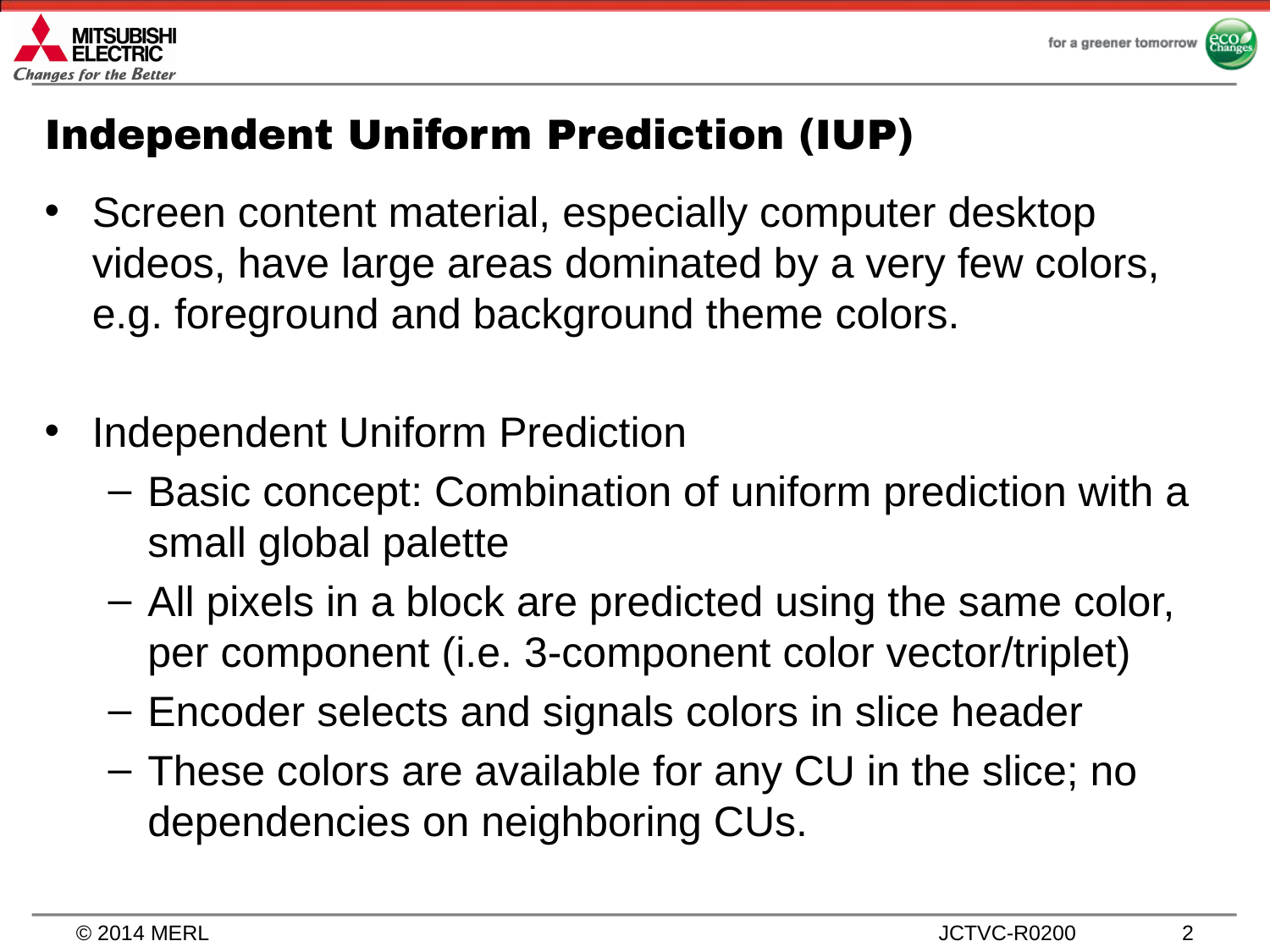

# Independent Uniform Prediction (IUP)
Screen content material, especially computer desktop videos, have large areas dominated by a very few colors, e.g. foreground and background theme colors.

Independent Uniform Prediction
Basic concept: Combination of uniform prediction with a small global palette
All pixels in a block are predicted using the same color, per component (i.e. 3-component color vector/triplet)
Encoder selects and signals colors in slice header
These colors are available for any CU in the slice; no dependencies on neighboring CUs.
2